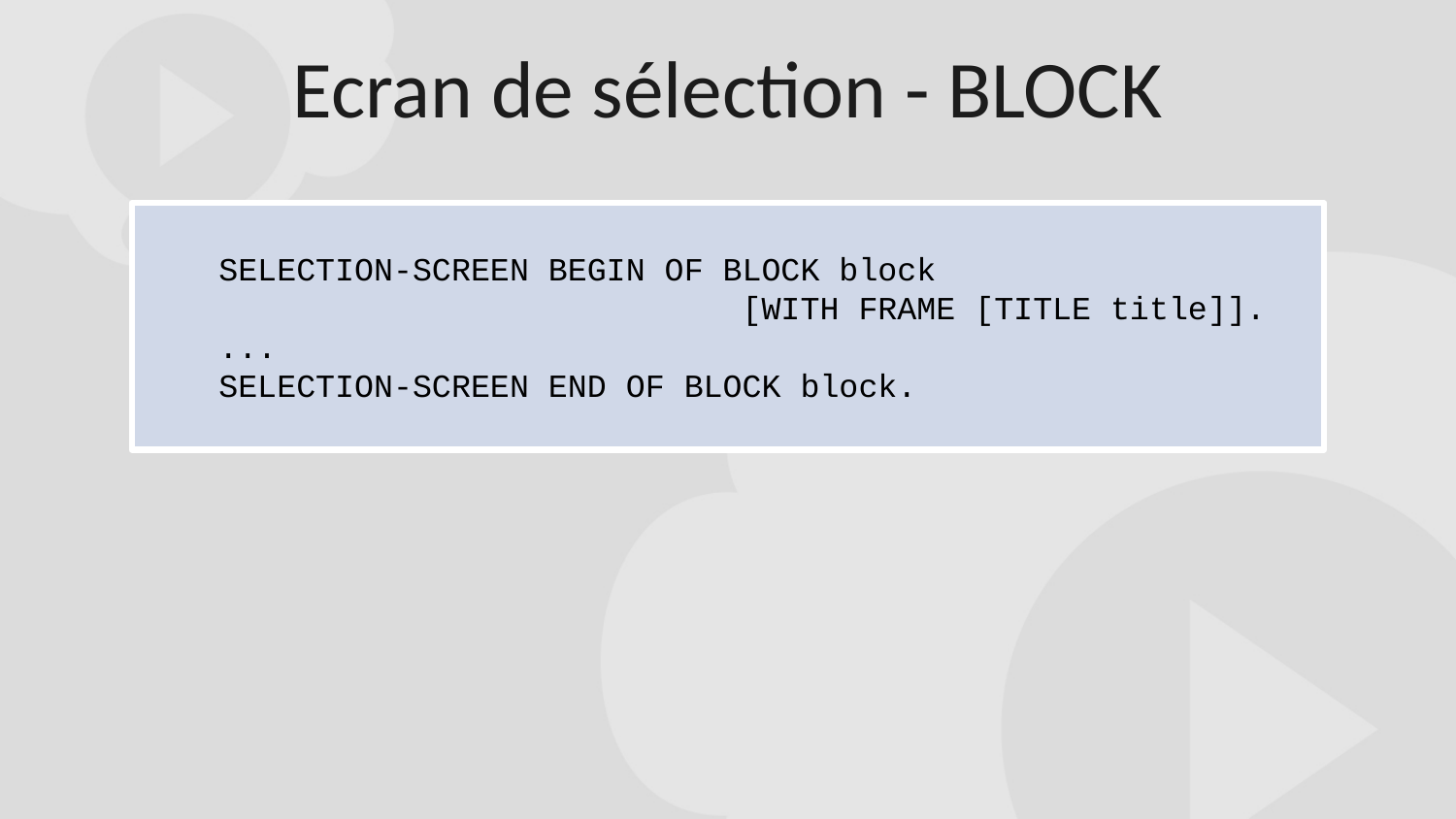

Ecran de sélection - BLOCK

SELECTION-SCREEN BEGIN OF BLOCK block
                           [WITH FRAME [TITLE title]].
...
SELECTION-SCREEN END OF BLOCK block.